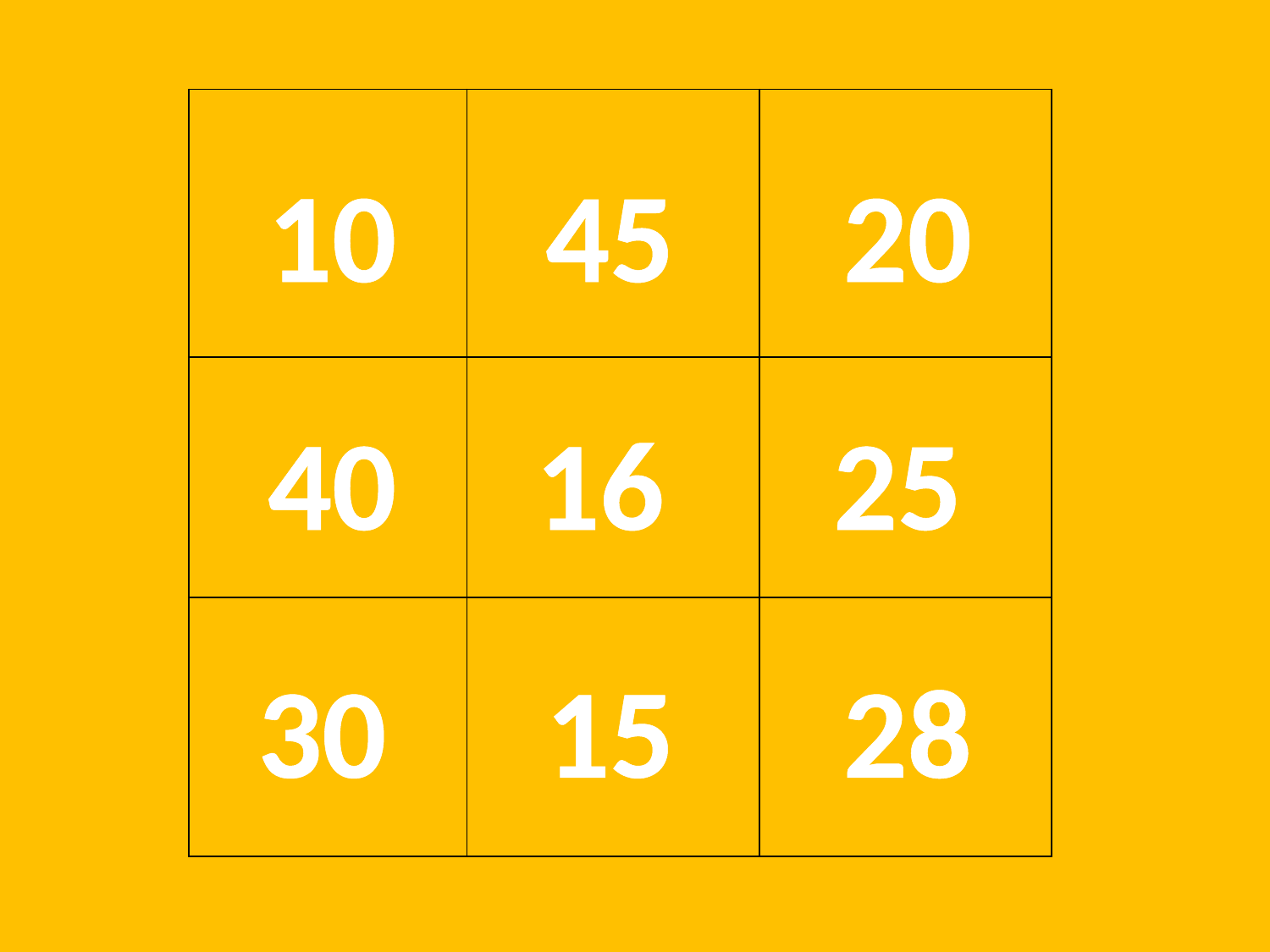

|  |  |  |
| --- | --- | --- |
|  |  |  |
|  |  |  |
10
45
20
40
16
25
30
15
28